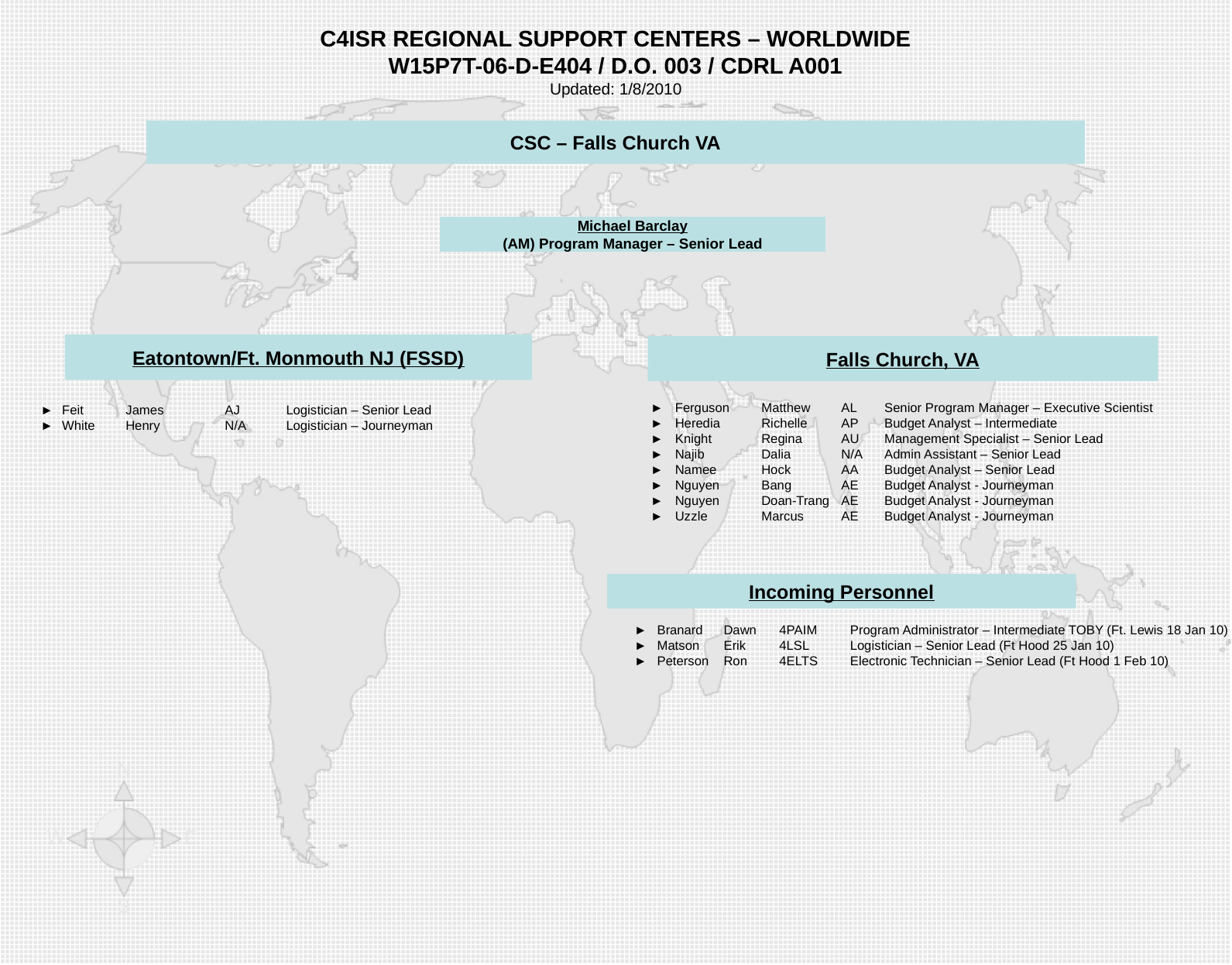

C4ISR REGIONAL SUPPORT CENTERS – WORLDWIDE
W15P7T-06-D-E404 / D.O. 003 / CDRL A001
Updated: 1/8/2010
CSC – Falls Church VA
Michael Barclay
(AM) Program Manager – Senior Lead
Eatontown/Ft. Monmouth NJ (FSSD)
Falls Church, VA
| ► | Ferguson | Matthew | AL | Senior Program Manager – Executive Scientist |
| --- | --- | --- | --- | --- |
| ► | Heredia | Richelle | AP | Budget Analyst – Intermediate |
| ► | Knight | Regina | AU | Management Specialist – Senior Lead |
| ► | Najib | Dalia | N/A | Admin Assistant – Senior Lead |
| ► | Namee | Hock | AA | Budget Analyst – Senior Lead |
| ► | Nguyen | Bang | AE | Budget Analyst - Journeyman |
| ► | Nguyen | Doan-Trang | AE | Budget Analyst - Journeyman |
| ► | Uzzle | Marcus | AE | Budget Analyst - Journeyman |
| ► | Feit | James | AJ | Logistician – Senior Lead |
| --- | --- | --- | --- | --- |
| ► | White | Henry | N/A | Logistician – Journeyman |
Incoming Personnel
| ► | Branard | Dawn | 4PAIM | Program Administrator – Intermediate TOBY (Ft. Lewis 18 Jan 10) |
| --- | --- | --- | --- | --- |
| ► | Matson | Erik | 4LSL | Logistician – Senior Lead (Ft Hood 25 Jan 10) |
| ► | Peterson | Ron | 4ELTS | Electronic Technician – Senior Lead (Ft Hood 1 Feb 10) |